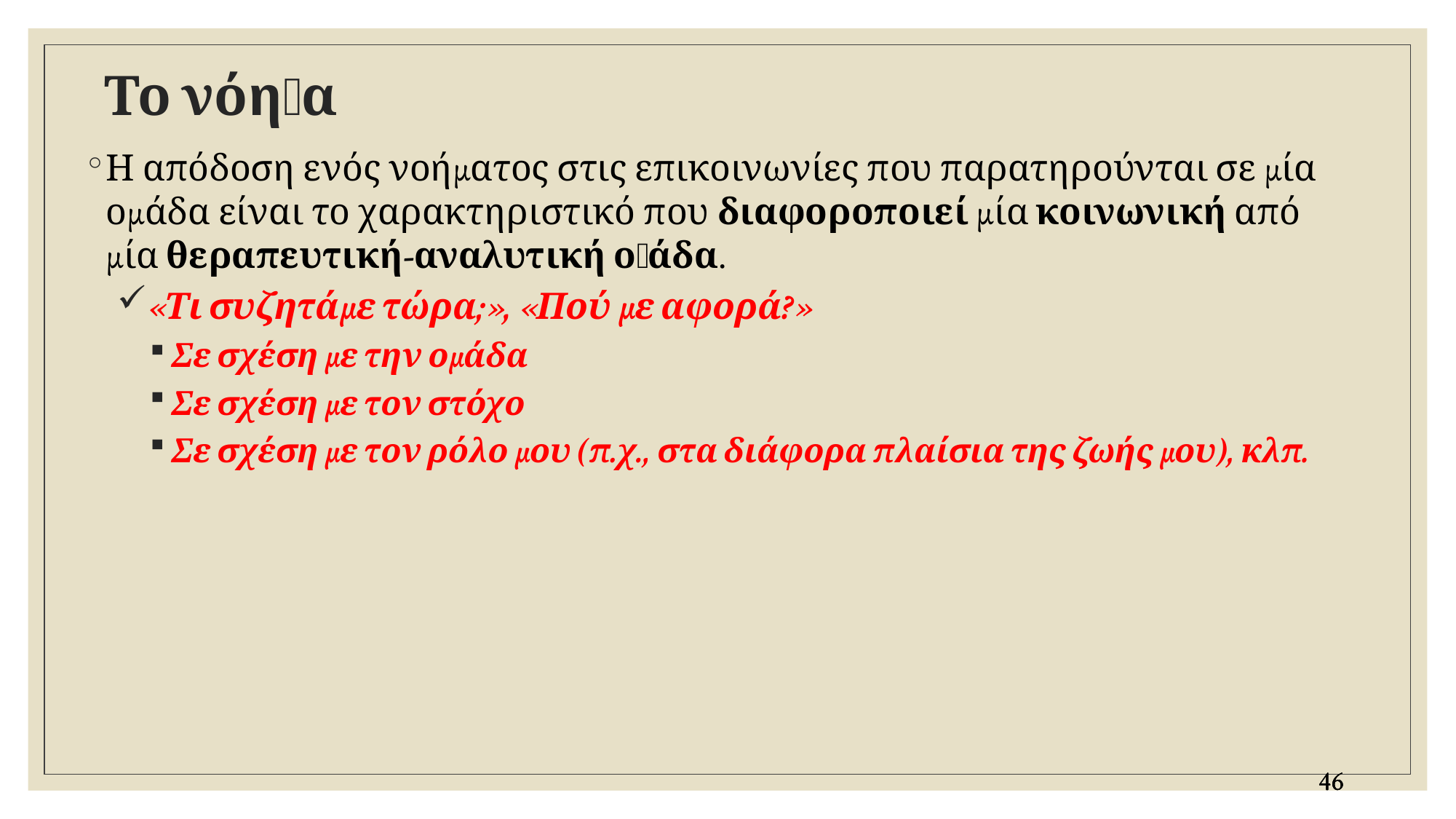

# Το νόημα
Η απόδοση ενός νοήματος στις επικοινωνίες που παρατηρούνται σε μία ομάδα είναι το χαρακτηριστικό που διαφοροποιεί μία κοινωνική από μία θεραπευτική-αναλυτική ομάδα.
«Τι συζητάμε τώρα;», «Πού με αφορά?»
Σε σχέση με την ομάδα
Σε σχέση με τον στόχο
Σε σχέση με τον ρόλο μου (π.χ., στα διάφορα πλαίσια της ζωής μου), κλπ.

46
46
46